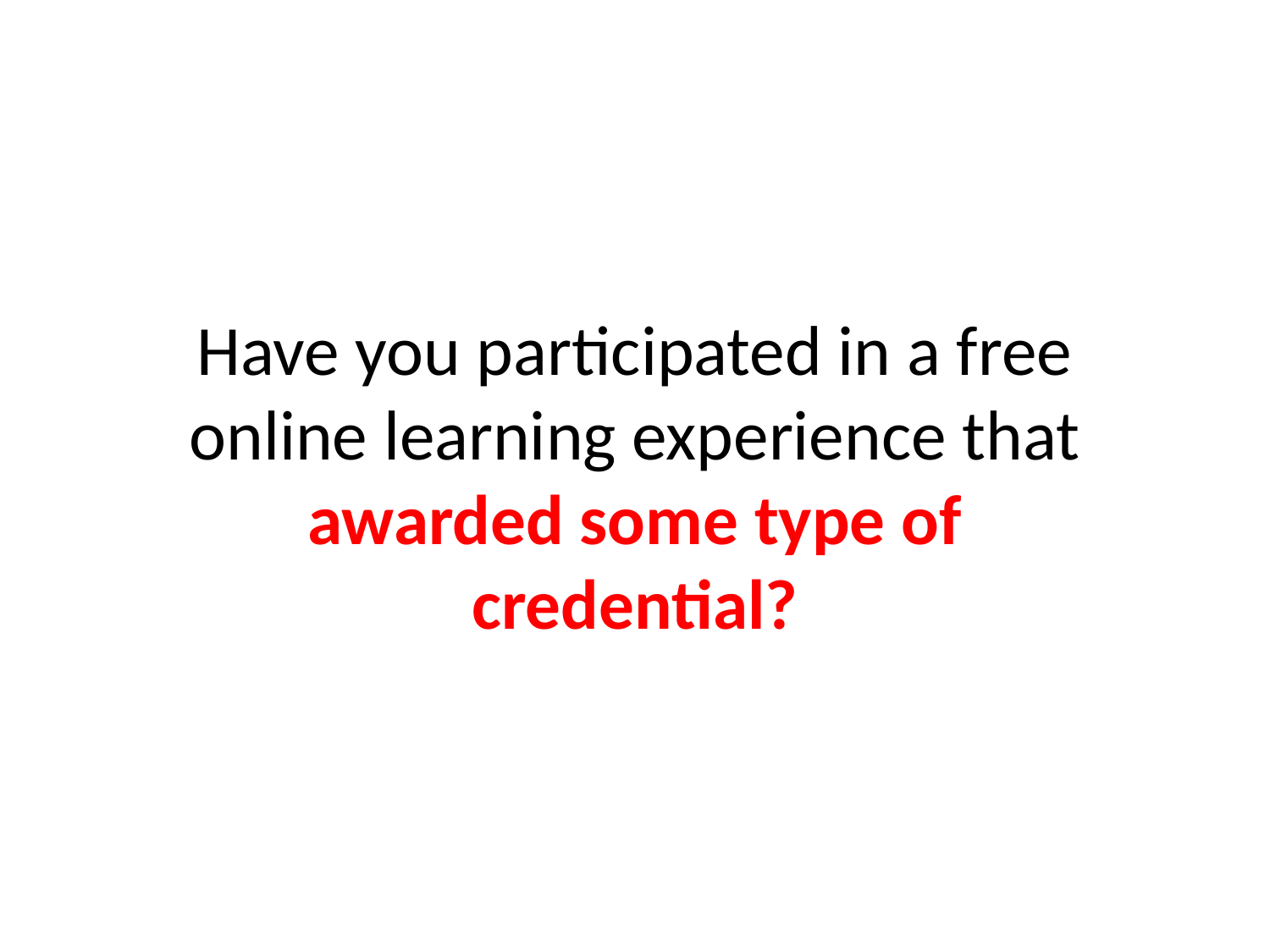

Have you participated in a free online learning experience that awarded some type of credential?